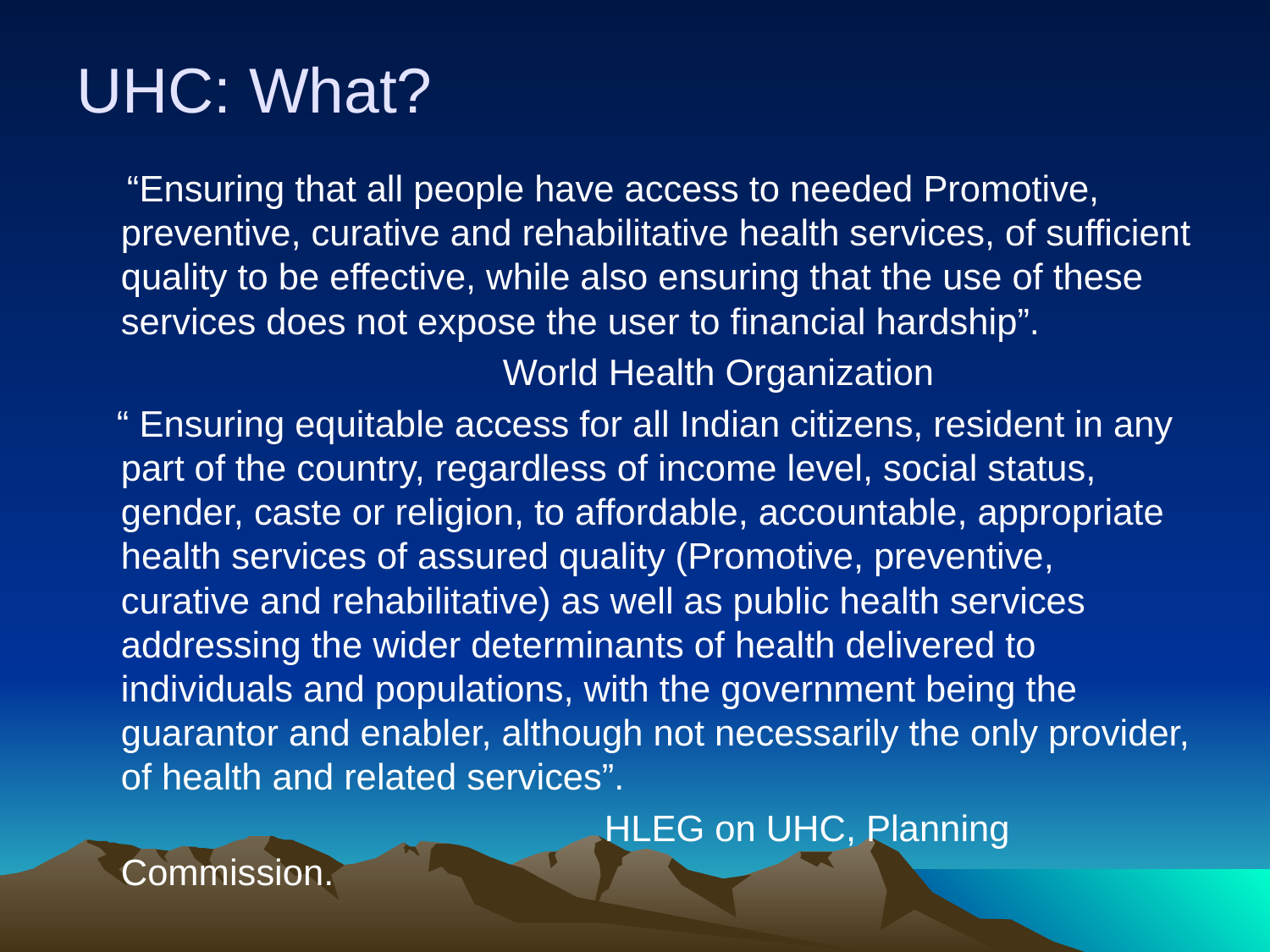

# UHC: What?
     “Ensuring that all people have access to needed Promotive, preventive, curative and rehabilitative health services, of sufficient quality to be effective, while also ensuring that the use of these services does not expose the user to financial hardship”.
                                          World Health Organization
    “ Ensuring equitable access for all Indian citizens, resident in any part of the country, regardless of income level, social status, gender, caste or religion, to affordable, accountable, appropriate health services of assured quality (Promotive, preventive, curative and rehabilitative) as well as public health services addressing the wider determinants of health delivered to individuals and populations, with the government being the guarantor and enabler, although not necessarily the only provider, of health and related services”.
                                                    HLEG on UHC, Planning Commission.